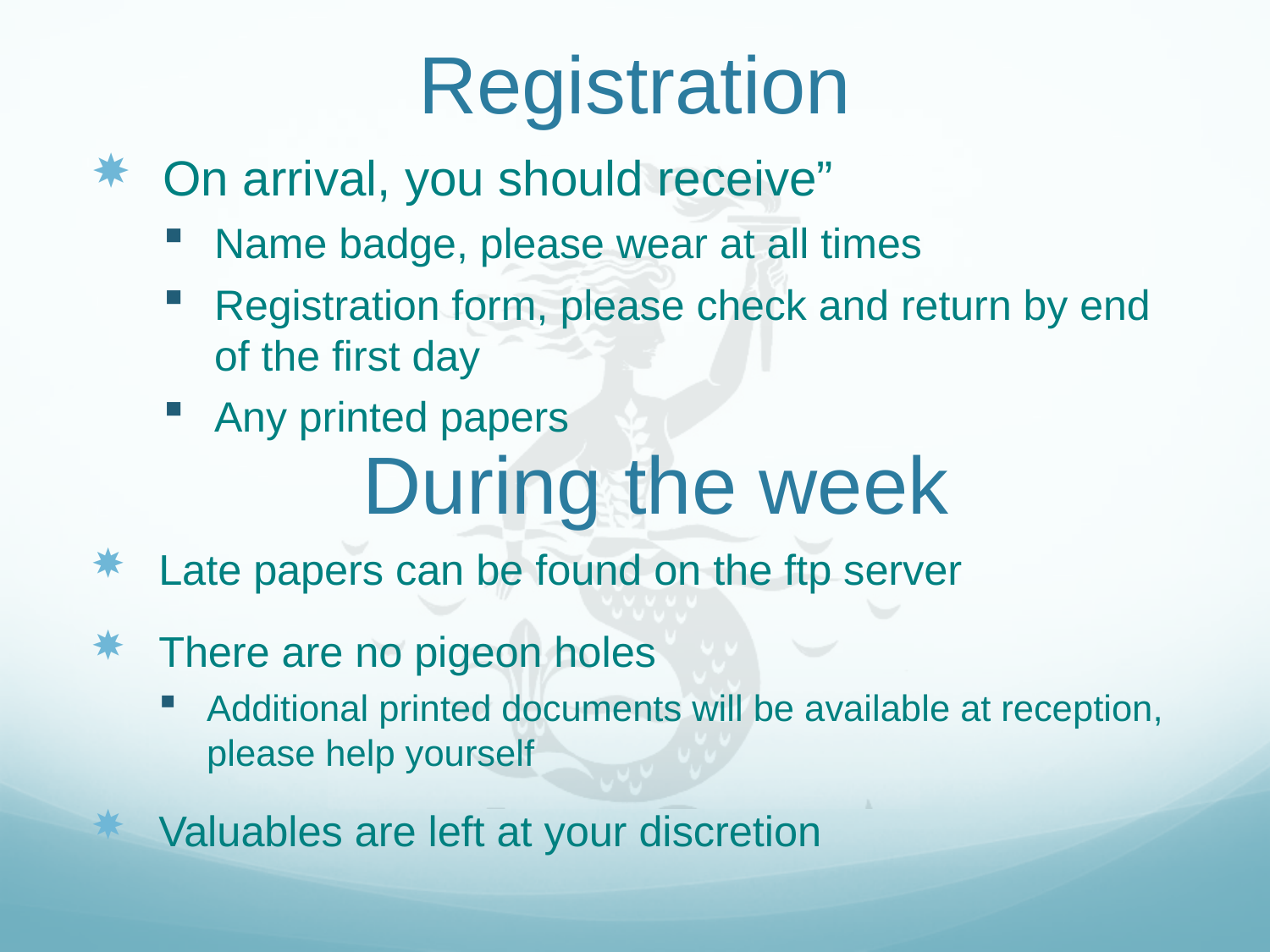

# Registration
On arrival, you should receive”
Name badge, please wear at all times
Registration form, please check and return by end of the first day
Any printed papers
During the week
Late papers can be found on the ftp server
There are no pigeon holes
Additional printed documents will be available at reception, please help yourself
Valuables are left at your discretion